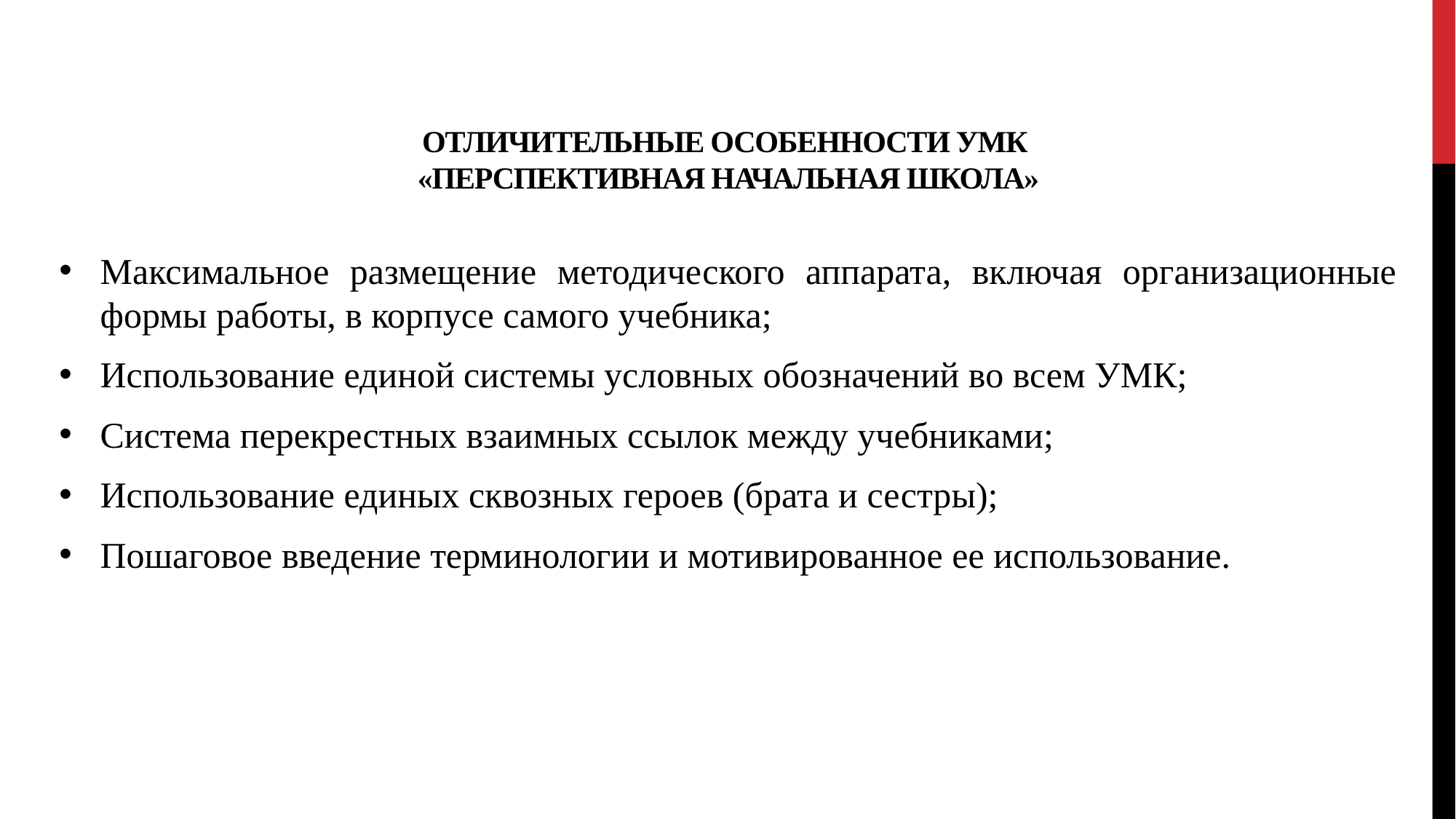

# Отличительные особенности УМК «Перспективная начальная школа»
Максимальное размещение методического аппарата, включая организационные формы работы, в корпусе самого учебника;
Использование единой системы условных обозначений во всем УМК;
Система перекрестных взаимных ссылок между учебниками;
Использование единых сквозных героев (брата и сестры);
Пошаговое введение терминологии и мотивированное ее использование.